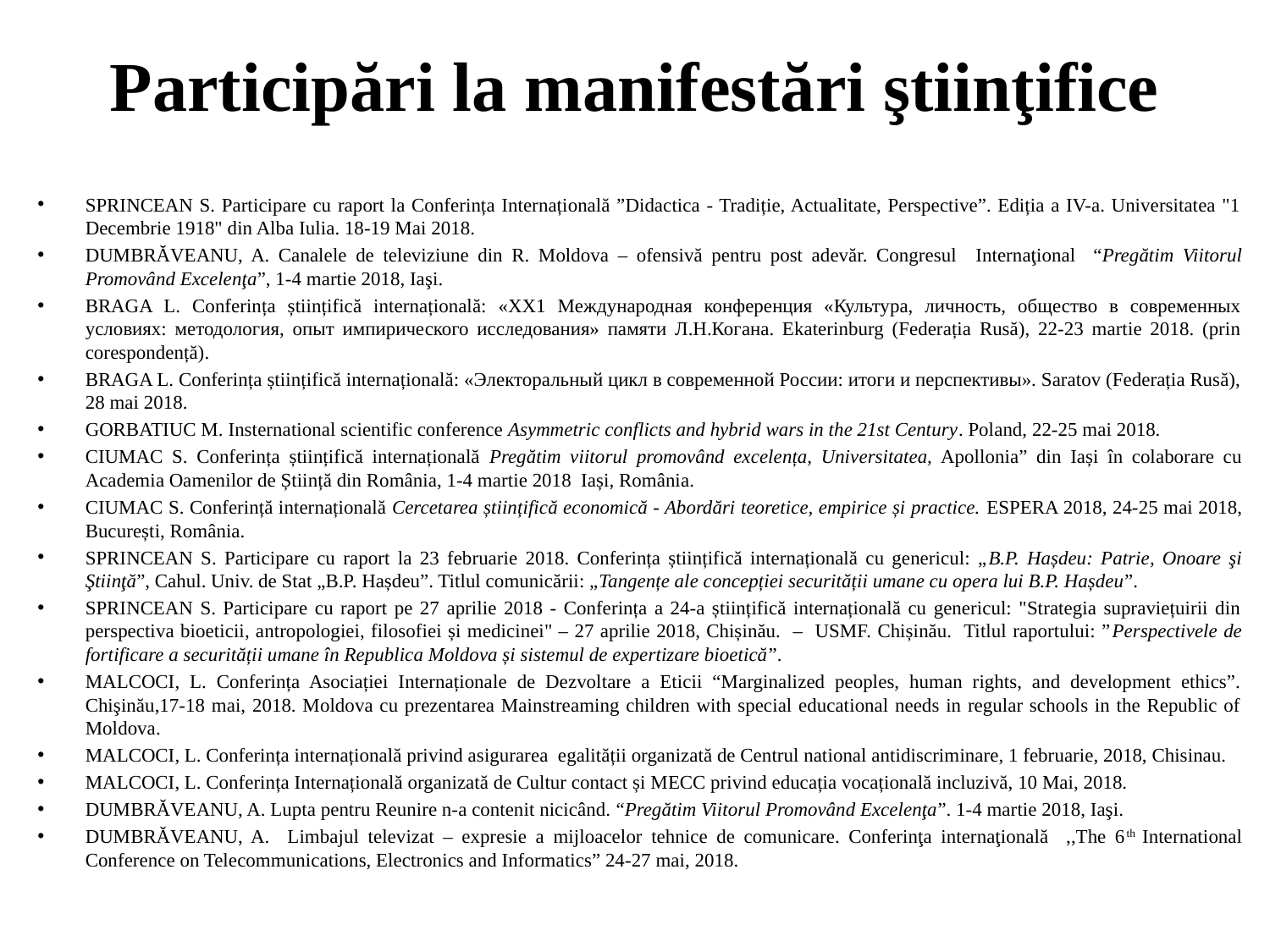

# Participări la manifestări ştiinţifice
SPRINCEAN S. Participare cu raport la Conferința Internațională ”Didactica - Tradiție, Actualitate, Perspective”. Ediția a IV-a. Universitatea "1 Decembrie 1918" din Alba Iulia. 18-19 Mai 2018.
DUMBRĂVEANU, A. Canalele de televiziune din R. Moldova – ofensivă pentru post adevăr. Congresul  Internaţional  “Pregătim Viitorul Promovând Excelenţa”, 1-4 martie 2018, Iaşi.
BRAGA L. Conferința științifică internațională: «ХХ1 Международная конференция «Культура, личность, общество в современных условиях: методология, опыт импирического исследования» памяти Л.Н.Когана. Ekaterinburg (Federația Rusă), 22-23 martie 2018. (prin corespondență).
BRAGA L. Conferința științifică internațională: «Электоральный цикл в современной России: итоги и перспективы». Saratov (Federația Rusă), 28 mai 2018.
GORBATIUC M. Insternational scientific conference Asymmetric conflicts and hybrid wars in the 21st Century. Poland, 22-25 mai 2018.
CIUMAC S. Conferința științifică internațională Pregătim viitorul promovând excelența, Universitatea, Apollonia” din Iași în colaborare cu Academia Oamenilor de Știință din România, 1-4 martie 2018  Iași, România.
CIUMAC S. Conferință internațională Cercetarea științifică economică - Abordări teoretice, empirice și practice. ESPERA 2018, 24-25 mai 2018, București, România.
SPRINCEAN S. Participare cu raport la 23 februarie 2018. Conferința științifică internațională cu genericul: „B.P. Hașdeu: Patrie, Onoare şi Ştiinţă”, Cahul. Univ. de Stat „B.P. Hașdeu”. Titlul comunicării: „Tangențe ale concepției securității umane cu opera lui B.P. Hașdeu”.
SPRINCEAN S. Participare cu raport pe 27 aprilie 2018 - Conferința a 24-a științifică internațională cu genericul: "Strategia supraviețuirii din perspectiva bioeticii, antropologiei, filosofiei și medicinei" – 27 aprilie 2018, Chișinău.  –  USMF. Chișinău.  Titlul raportului: ”Perspectivele de fortificare a securității umane în Republica Moldova și sistemul de expertizare bioetică”.
MALCOCI, L. Conferința Asociației Internaționale de Dezvoltare a Eticii “Marginalized peoples, human rights, and development ethics”. Chişinău,17-18 mai, 2018. Moldova cu prezentarea Mainstreaming children with special educational needs in regular schools in the Republic of Moldova.
MALCOCI, L. Conferința internațională privind asigurarea  egalității organizată de Centrul national antidiscriminare, 1 februarie, 2018, Chisinau.
MALCOCI, L. Conferința Internațională organizată de Cultur contact și MECC privind educația vocațională incluzivă, 10 Mai, 2018.
DUMBRĂVEANU, A. Lupta pentru Reunire n-a contenit nicicând. “Pregătim Viitorul Promovând Excelenţa”. 1-4 martie 2018, Iaşi.
DUMBRĂVEANU, A.  Limbajul televizat – expresie a mijloacelor tehnice de comunicare. Conferinţa internaţională  ,,The 6th International Conference on Telecommunications, Electronics and Informatics” 24-27 mai, 2018.